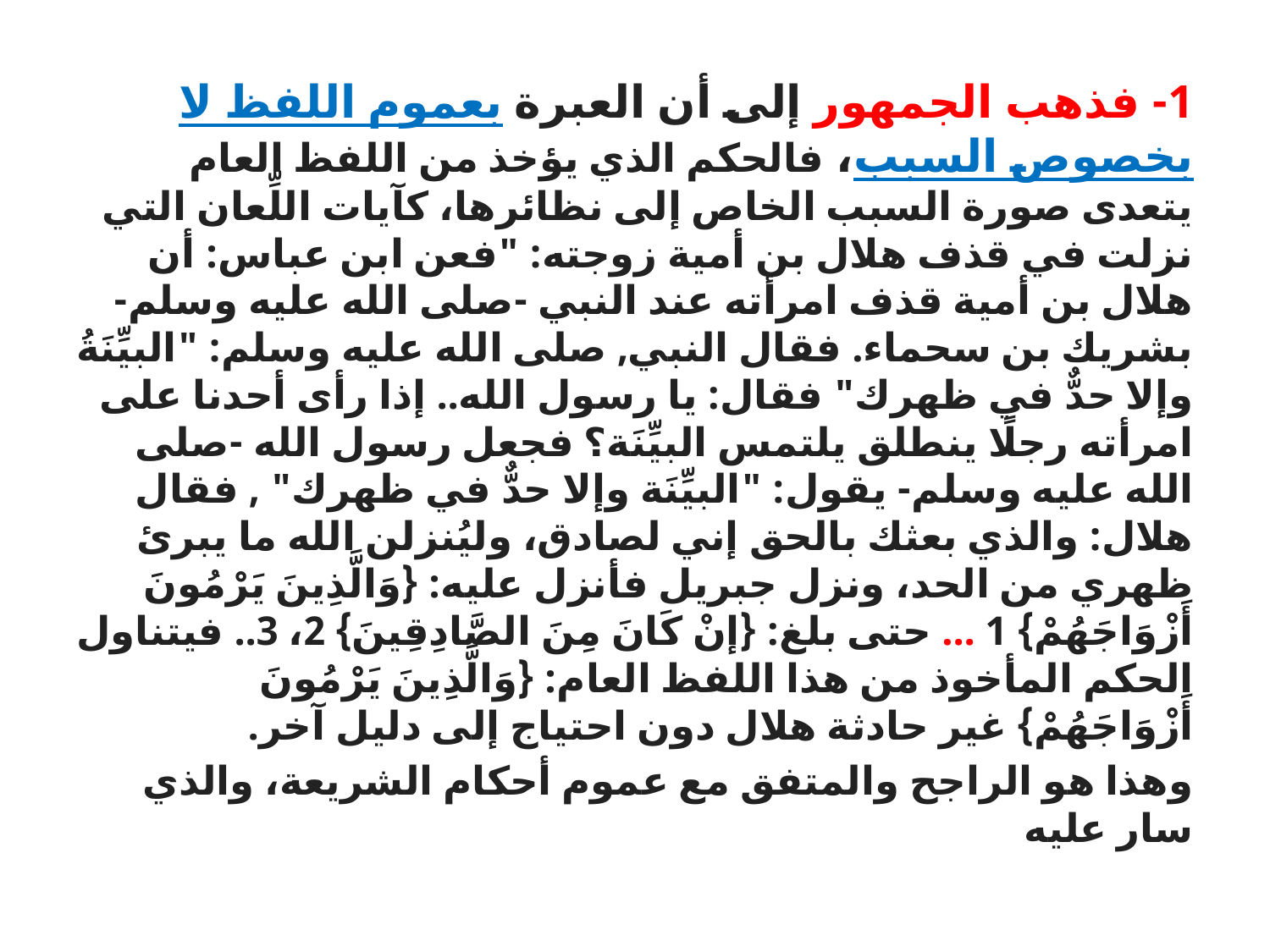

1- فذهب الجمهور إلى أن العبرة بعموم اللفظ لا بخصوص السبب، فالحكم الذي يؤخذ من اللفظ العام يتعدى صورة السبب الخاص إلى نظائرها، كآيات اللِّعان التي نزلت في قذف هلال بن أمية زوجته: "فعن ابن عباس: أن هلال بن أمية قذف امرأته عند النبي -صلى الله عليه وسلم- بشريك بن سحماء. فقال النبي, صلى الله عليه وسلم: "البيِّنَةُ وإلا حدٌّ في ظهرك" فقال: يا رسول الله.. إذا رأى أحدنا على امرأته رجلًا ينطلق يلتمس البيِّنَة؟ فجعل رسول الله -صلى الله عليه وسلم- يقول: "البيِّنَة وإلا حدٌّ في ظهرك" , فقال هلال: والذي بعثك بالحق إني لصادق، وليُنزلن الله ما يبرئ ظهري من الحد، ونزل جبريل فأنزل عليه: {وَالَّذِينَ يَرْمُونَ أَزْوَاجَهُمْ} 1 ... حتى بلغ: {إنْ كَانَ مِنَ الصَّادِقِينَ} 2، 3.. فيتناول الحكم المأخوذ من هذا اللفظ العام: {وَالَّذِينَ يَرْمُونَ أَزْوَاجَهُمْ} غير حادثة هلال دون احتياج إلى دليل آخر.
وهذا هو الراجح والمتفق مع عموم أحكام الشريعة، والذي سار عليه